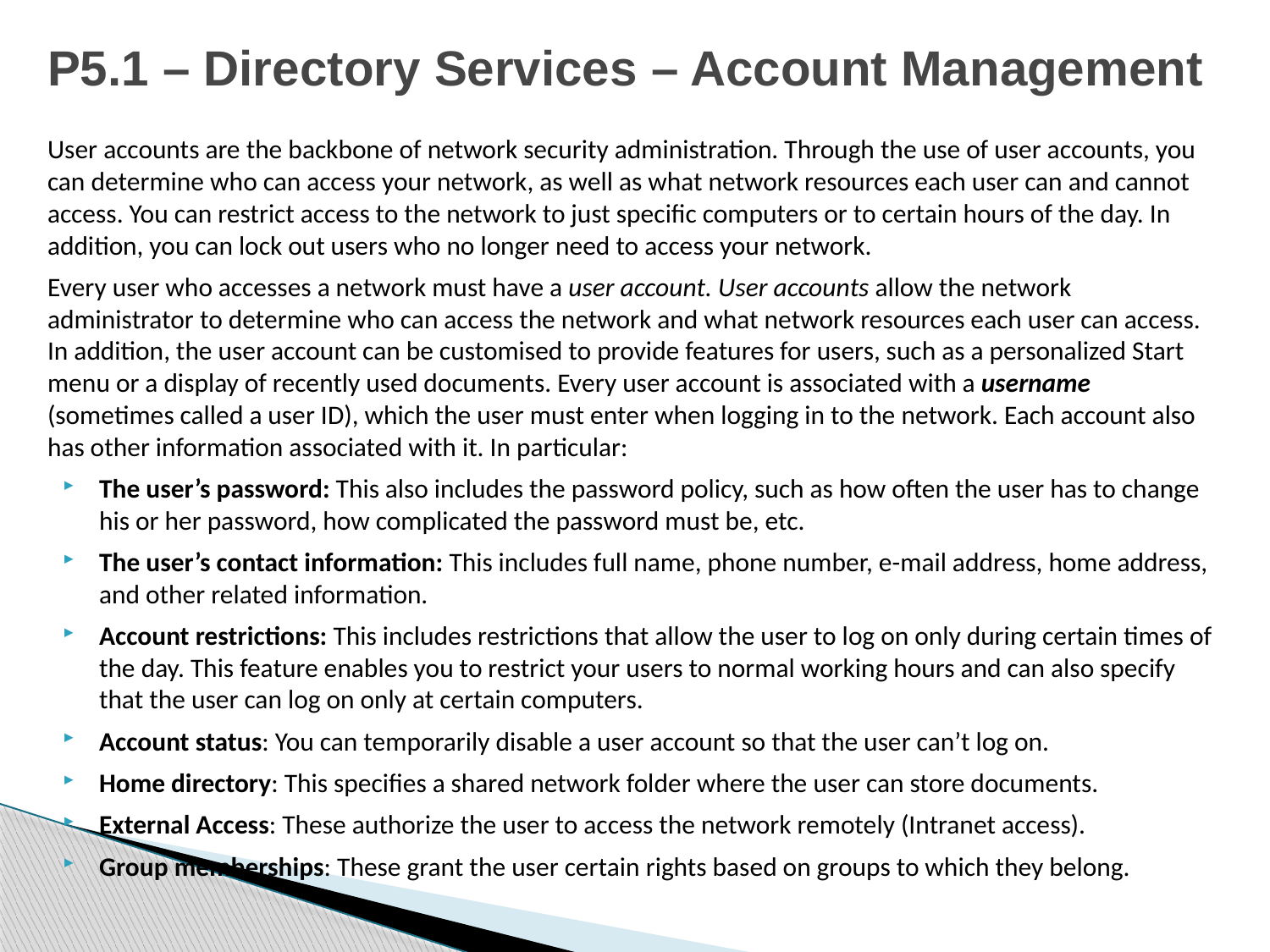

# P5.1 – Directory Services – Account Management
User accounts are the backbone of network security administration. Through the use of user accounts, you can determine who can access your network, as well as what network resources each user can and cannot access. You can restrict access to the network to just specific computers or to certain hours of the day. In addition, you can lock out users who no longer need to access your network.
Every user who accesses a network must have a user account. User accounts allow the network administrator to determine who can access the network and what network resources each user can access. In addition, the user account can be customised to provide features for users, such as a personalized Start menu or a display of recently used documents. Every user account is associated with a username (sometimes called a user ID), which the user must enter when logging in to the network. Each account also has other information associated with it. In particular:
The user’s password: This also includes the password policy, such as how often the user has to change his or her password, how complicated the password must be, etc.
The user’s contact information: This includes full name, phone number, e-mail address, home address, and other related information.
Account restrictions: This includes restrictions that allow the user to log on only during certain times of the day. This feature enables you to restrict your users to normal working hours and can also specify that the user can log on only at certain computers.
Account status: You can temporarily disable a user account so that the user can’t log on.
Home directory: This specifies a shared network folder where the user can store documents.
External Access: These authorize the user to access the network remotely (Intranet access).
Group memberships: These grant the user certain rights based on groups to which they belong.